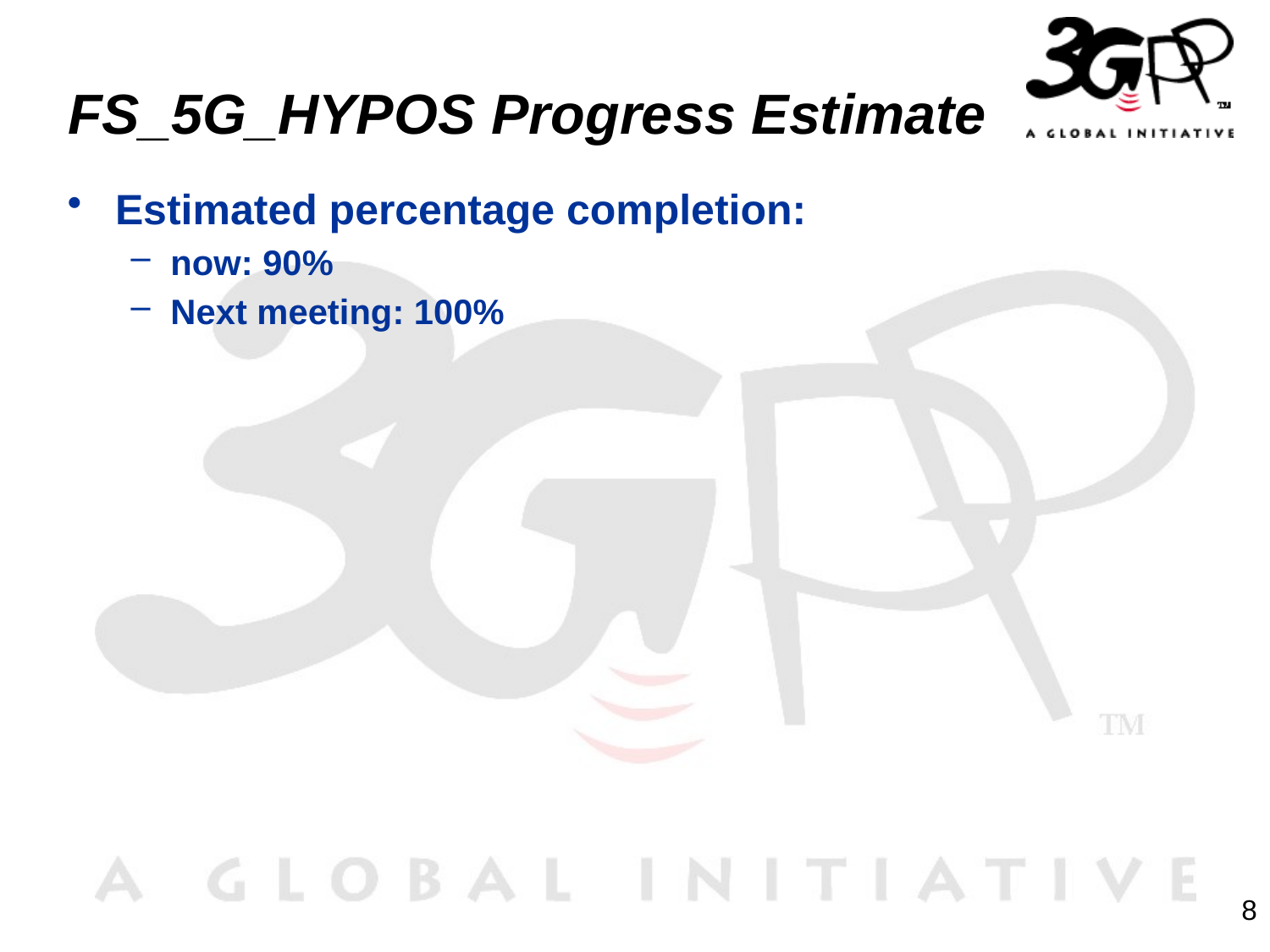

# FS_5G_HYPOS Progress Estimate
Estimated percentage completion:
now: 90%
Next meeting: 100%
8